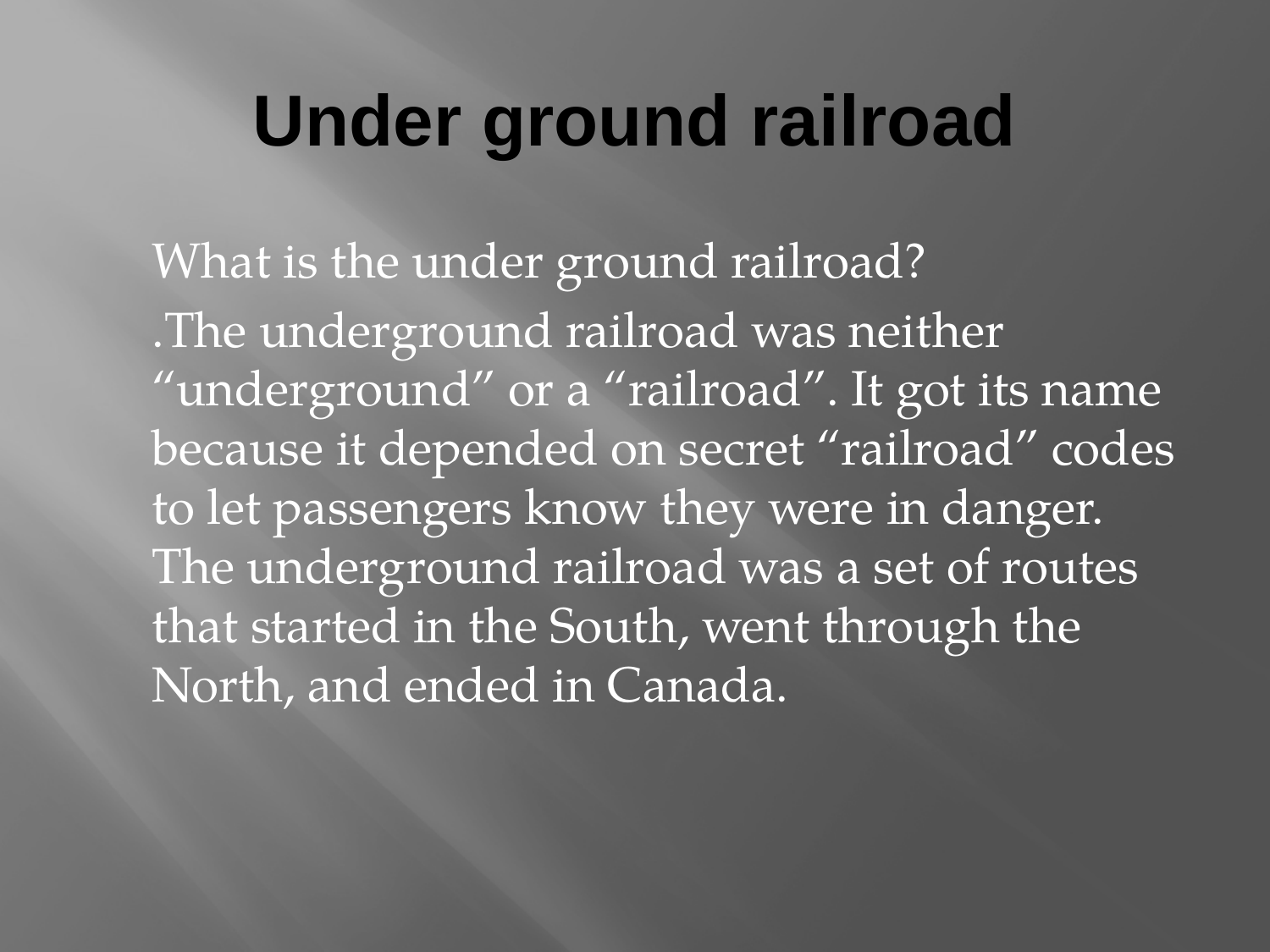

# Under ground railroad

	What is the under ground railroad?
	.The underground railroad was neither “underground” or a “railroad”. It got its name because it depended on secret “railroad” codes to let passengers know they were in danger. The underground railroad was a set of routes that started in the South, went through the North, and ended in Canada.